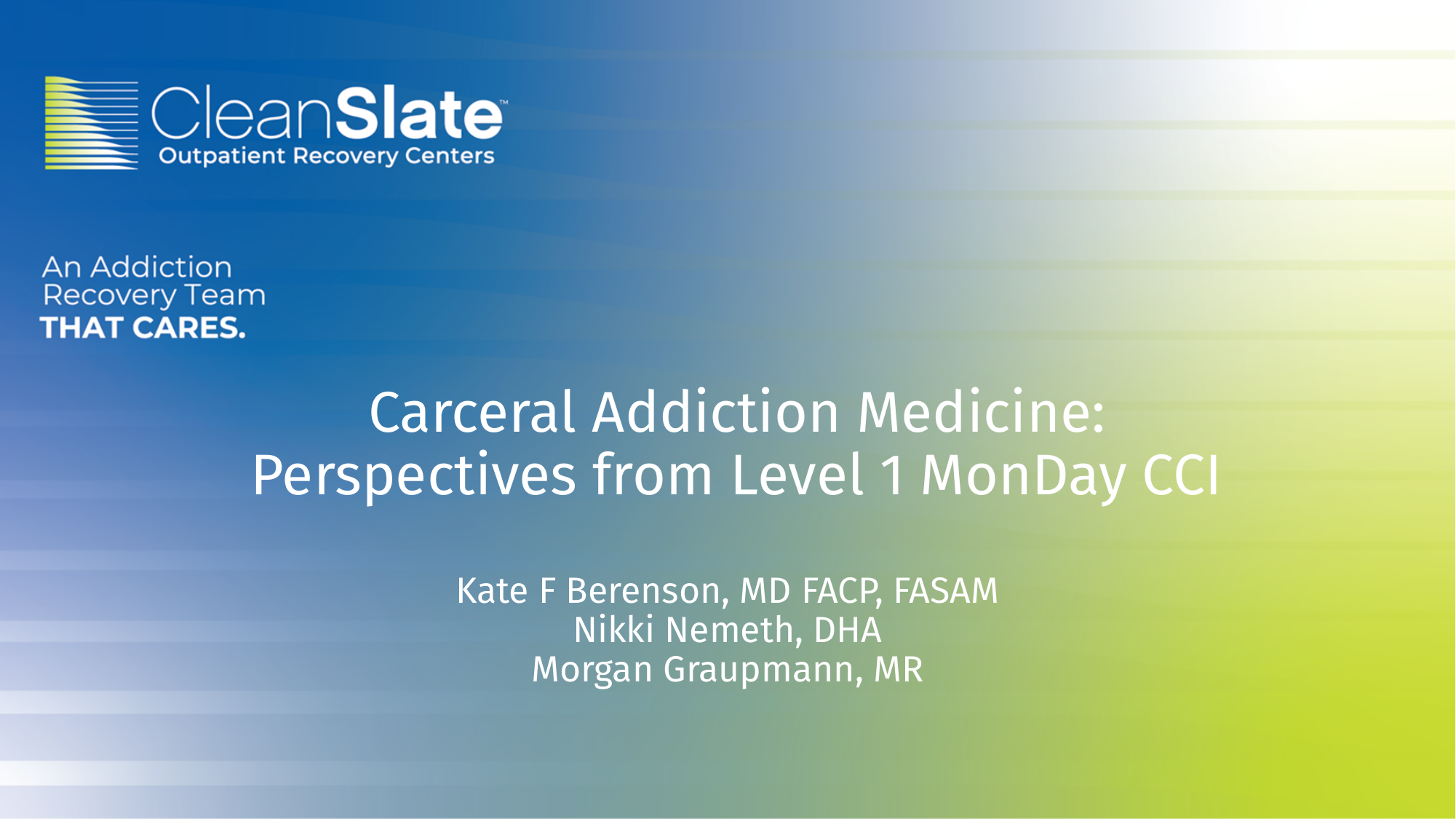

# Carceral Addiction Medicine: Perspectives from Level 1 MonDay CCI

Kate F Berenson, MD FACP, FASAM
Nikki Nemeth, DHA
Morgan Graupmann, MR